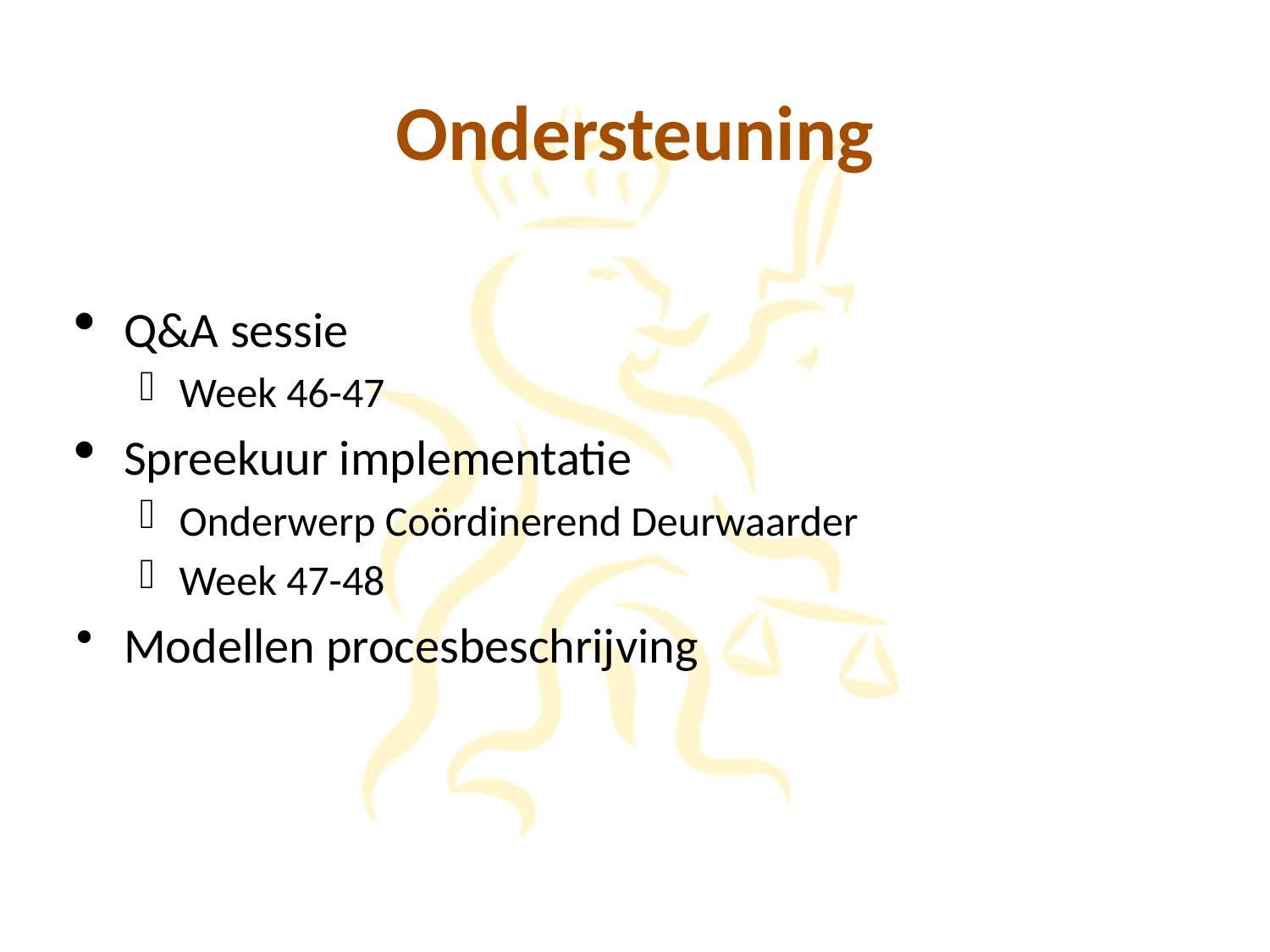

# Ondersteuning

Q&A sessie
Week 46-47
Spreekuur implementatie
Onderwerp Coördinerend Deurwaarder
Week 47-48
Modellen procesbeschrijving